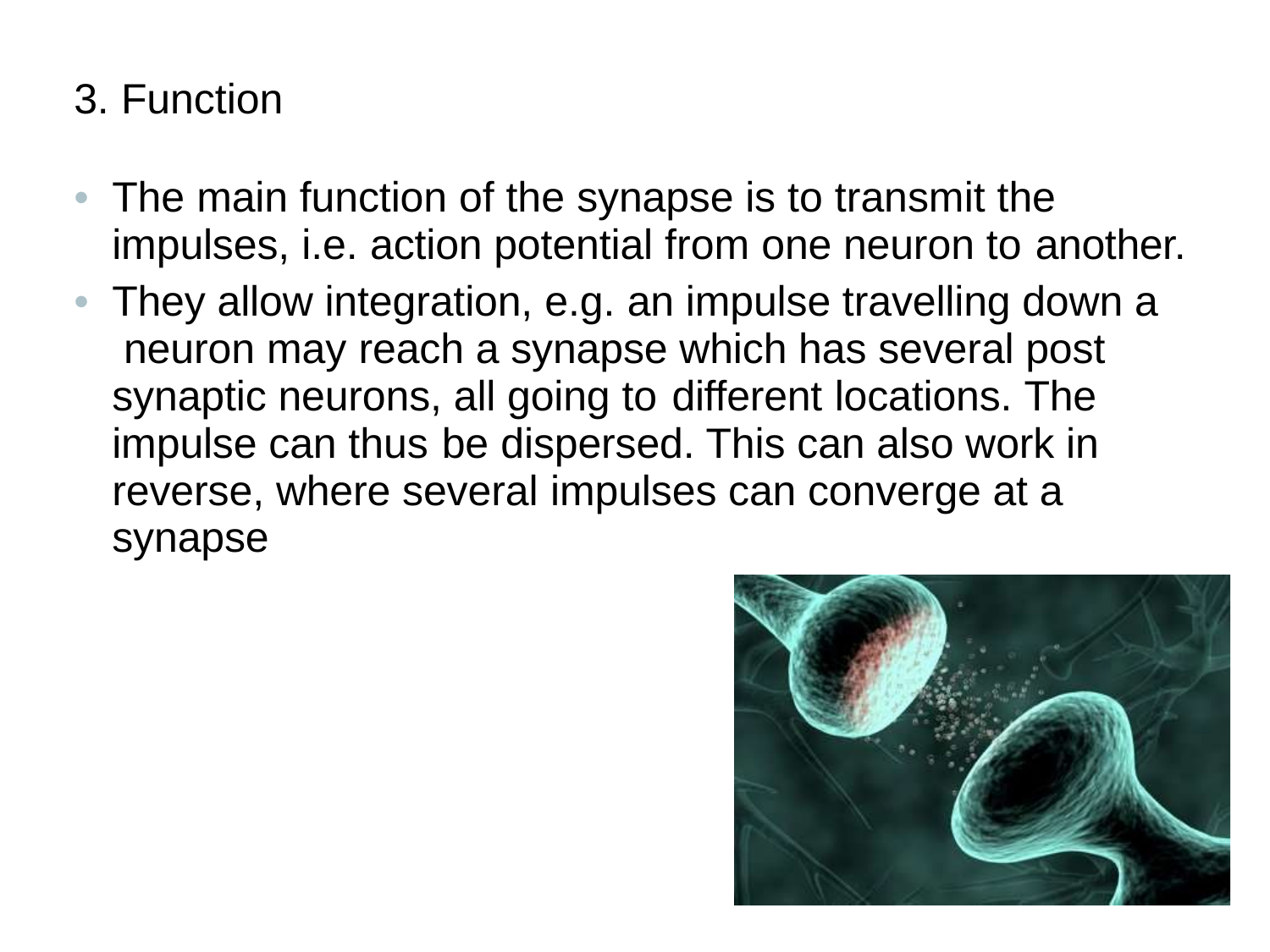

3. Function

The main function of the synapse is to transmit the  impulses, i.e. action potential from one neuron to another.
They allow integration, e.g. an impulse travelling down a  neuron may reach a synapse which has several post  synaptic neurons, all going to different locations. The  impulse can thus be dispersed. This can also work in  reverse, where several impulses can converge at a synapse